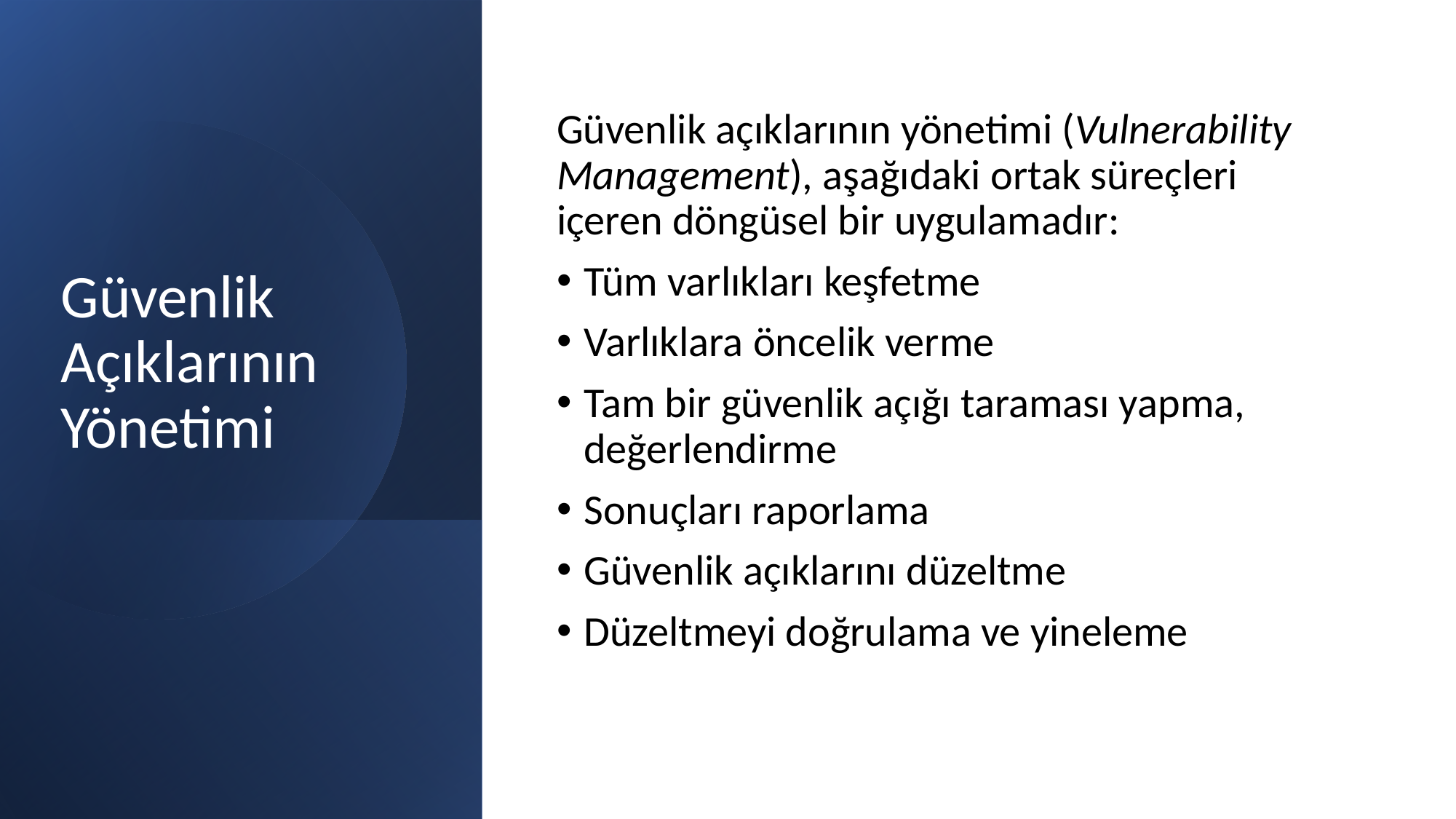

Güvenlik açıklarının yönetimi (Vulnerability Management), aşağıdaki ortak süreçleri içeren döngüsel bir uygulamadır:
Tüm varlıkları keşfetme
Varlıklara öncelik verme
Tam bir güvenlik açığı taraması yapma, değerlendirme
Sonuçları raporlama
Güvenlik açıklarını düzeltme
Düzeltmeyi doğrulama ve yineleme

# Güvenlik Açıklarının Yönetimi